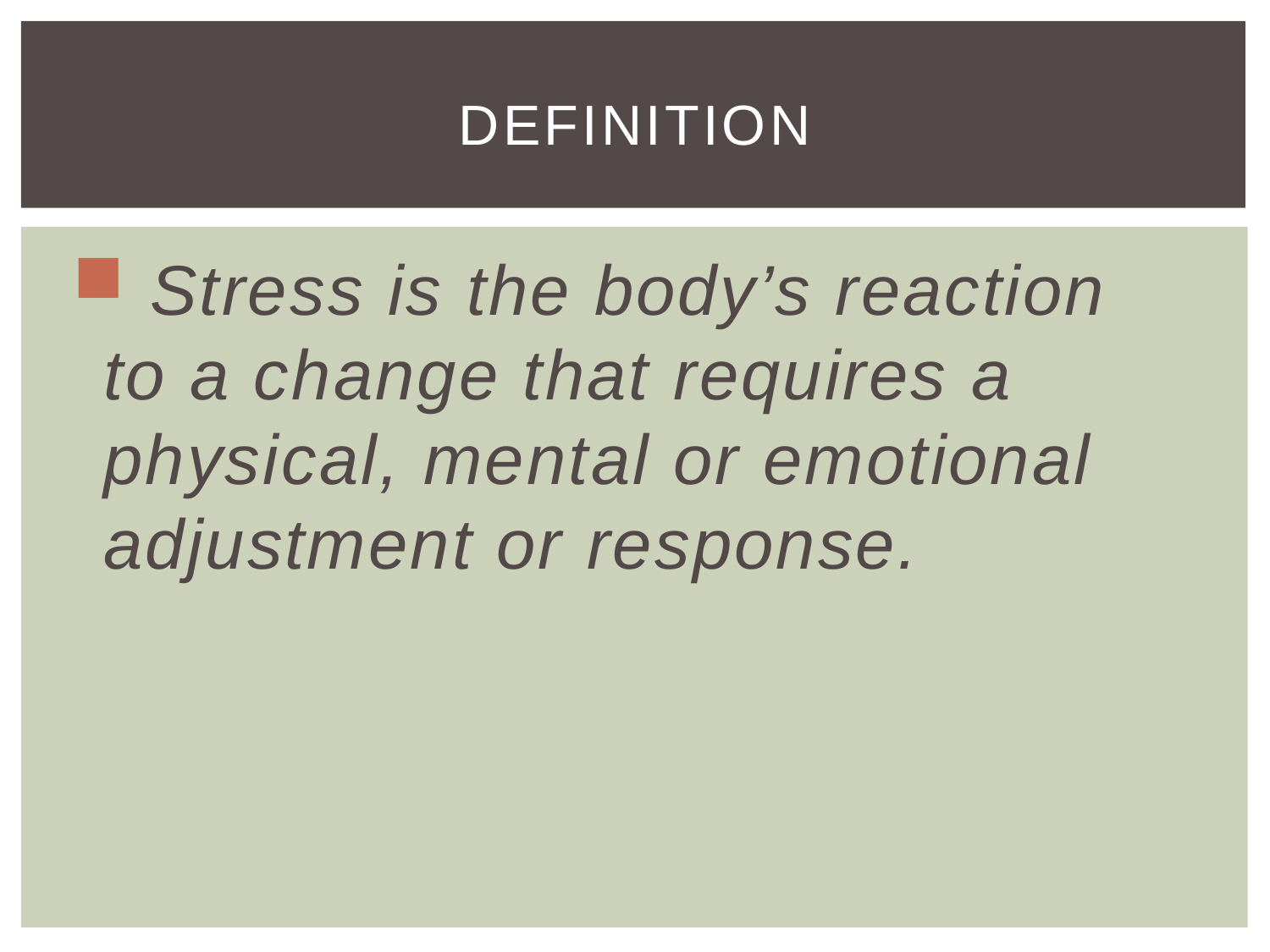

# Definition
 Stress is the body’s reaction
to a change that requires a
physical, mental or emotional adjustment or response.